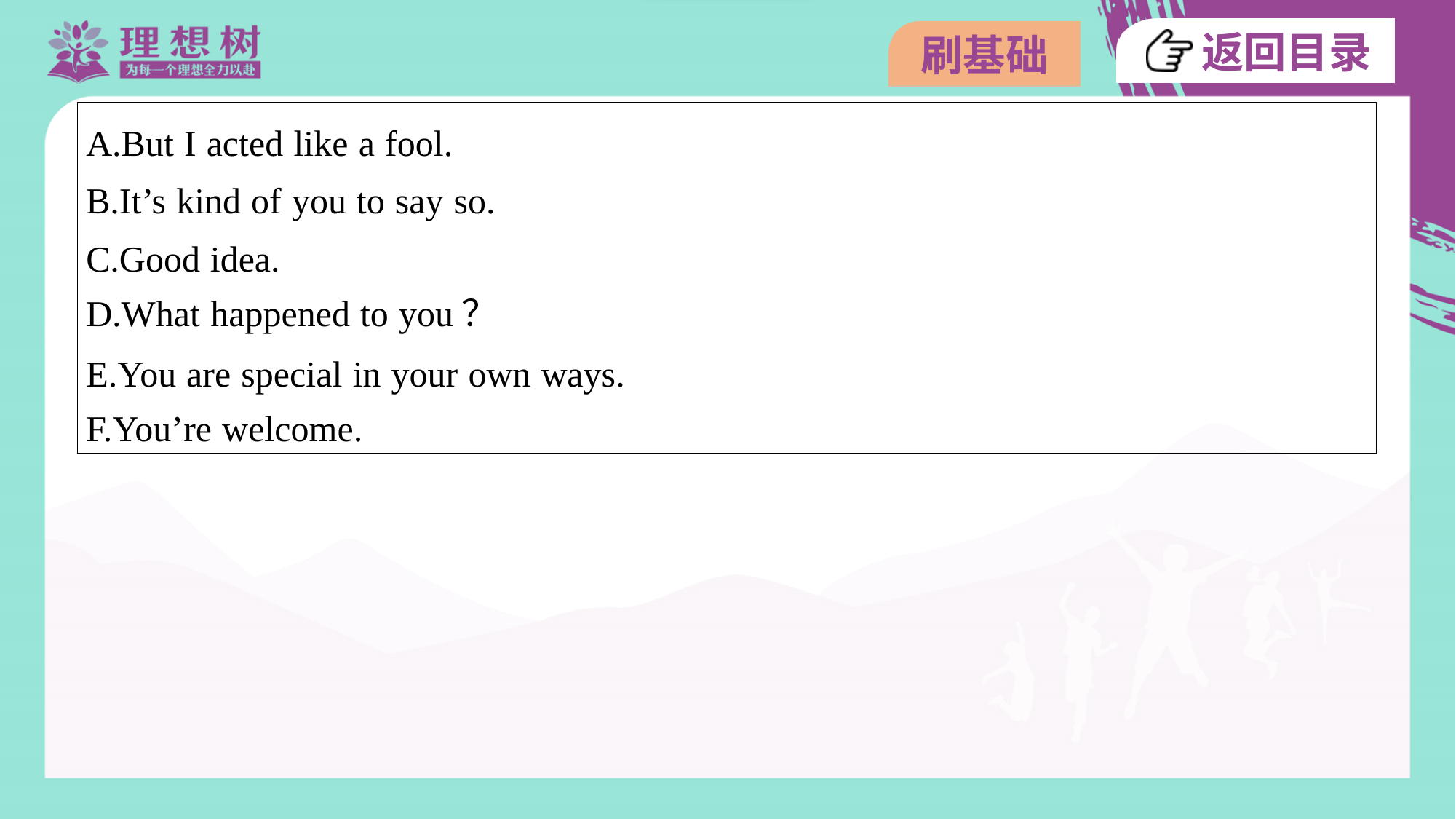

| A.But I acted like a fool. B.It’s kind of you to say so. C.Good idea. D.What happened to you？ E.You are special in your own ways. F.You’re welcome. |
| --- |